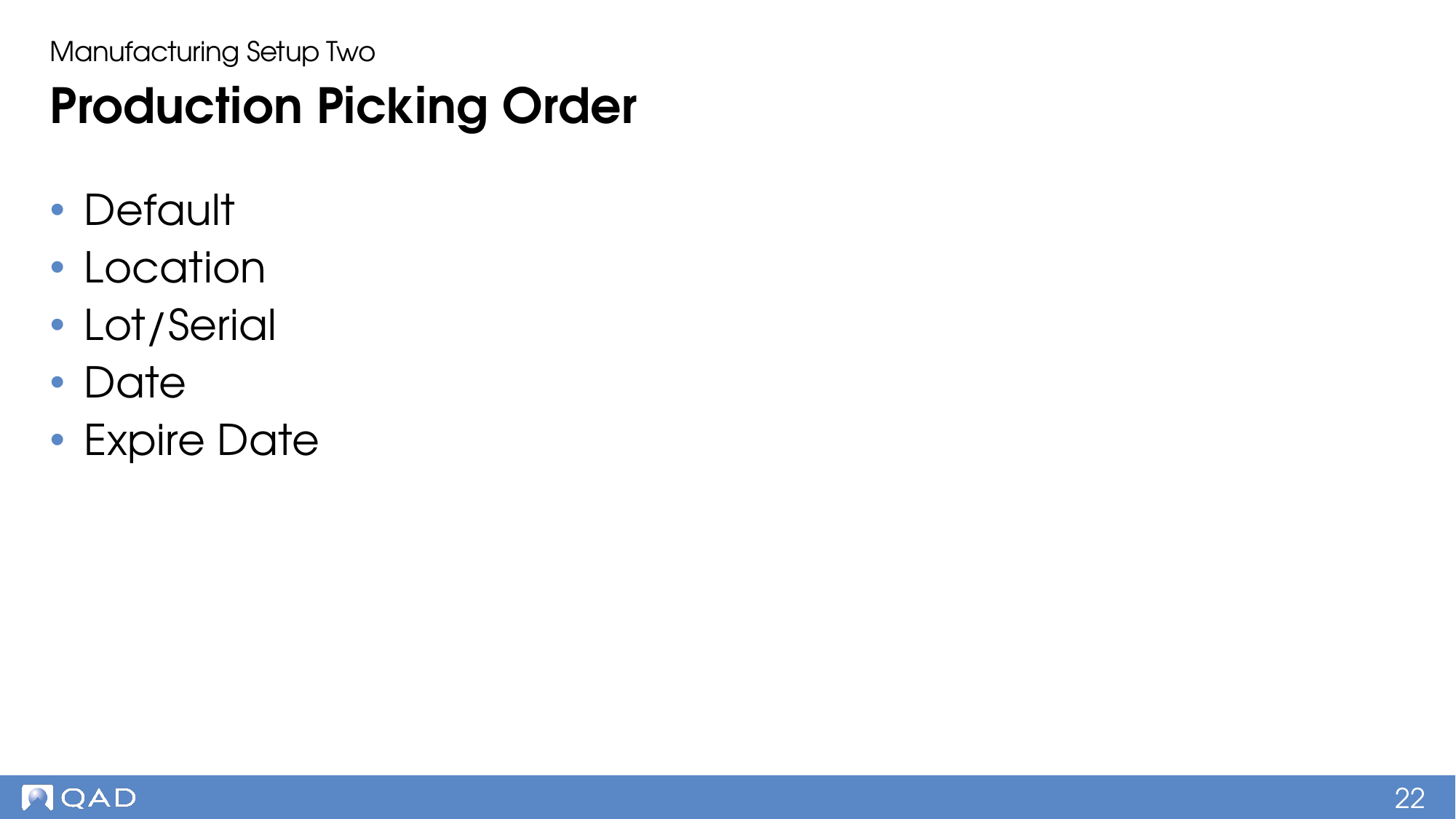

Manufacturing Setup Two
# Production Picking Order
Default
Location
Lot/Serial
Date
Expire Date
22